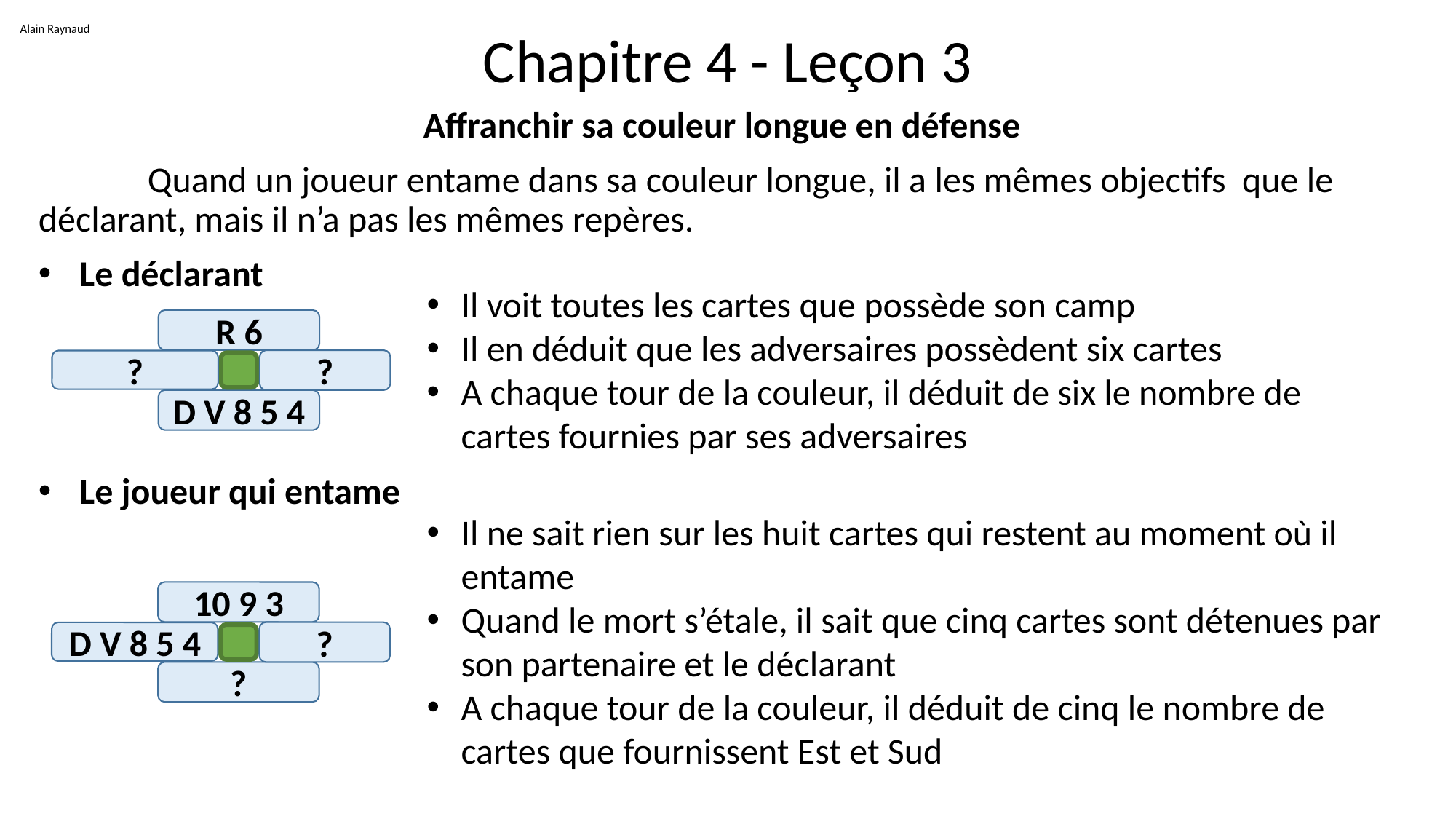

Alain Raynaud
# Chapitre 4 - Leçon 3
Affranchir sa couleur longue en défense
	Quand un joueur entame dans sa couleur longue, il a les mêmes objectifs  que le déclarant, mais il n’a pas les mêmes repères.
Le déclarant

Le joueur qui entame

Il voit toutes les cartes que possède son camp
Il en déduit que les adversaires possèdent six cartes
A chaque tour de la couleur, il déduit de six le nombre de cartes fournies par ses adversaires
R 6
?
?

D V 8 5 4
Il ne sait rien sur les huit cartes qui restent au moment où il entame
Quand le mort s’étale, il sait que cinq cartes sont détenues par  son partenaire et le déclarant
A chaque tour de la couleur, il déduit de cinq le nombre de cartes que fournissent Est et Sud
10 9 3
?
D V 8 5 4

?